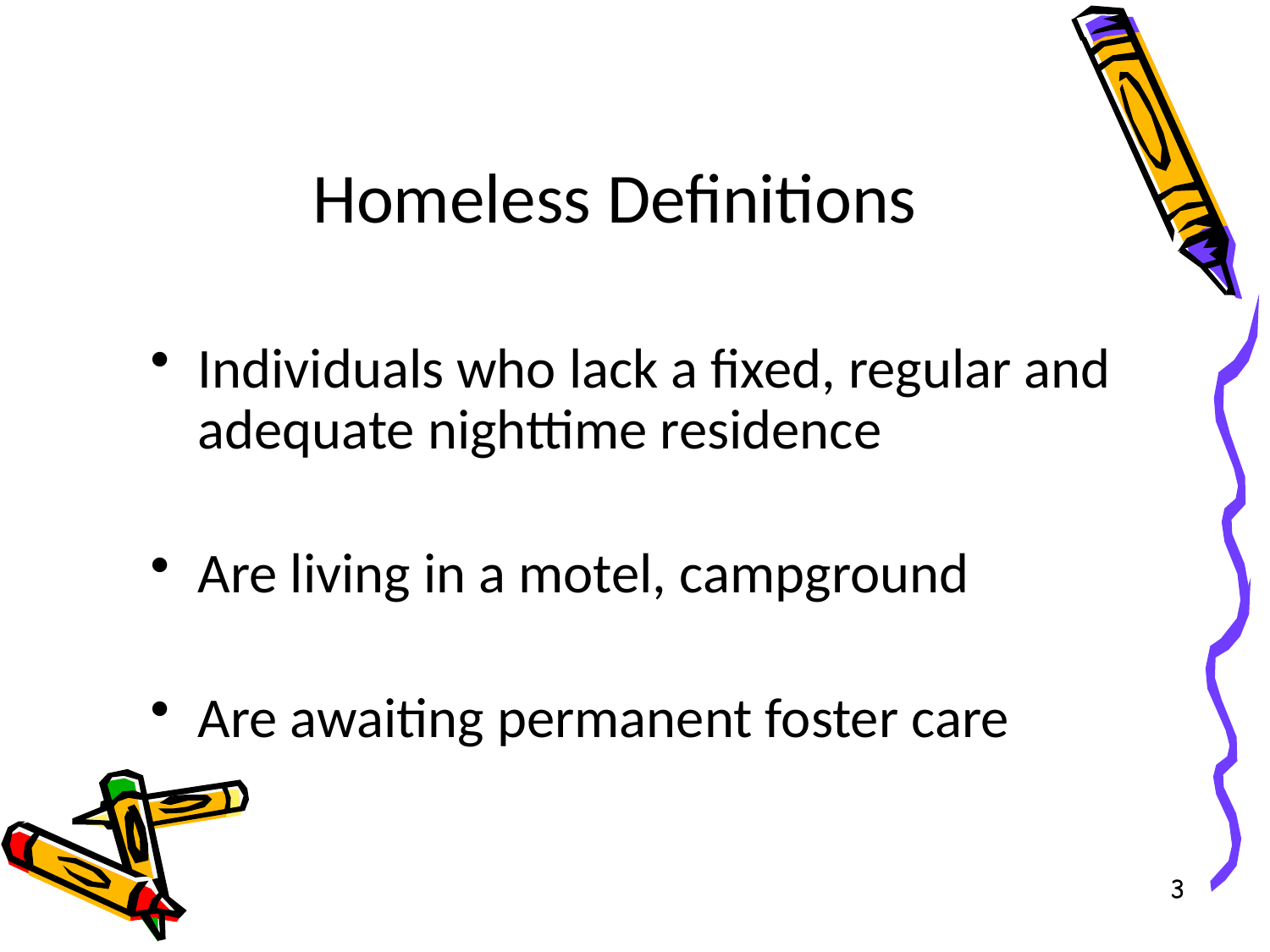

# Homeless Definitions

Individuals who lack a fixed, regular and adequate nighttime residence

Are living in a motel, campground

Are awaiting permanent foster care

3